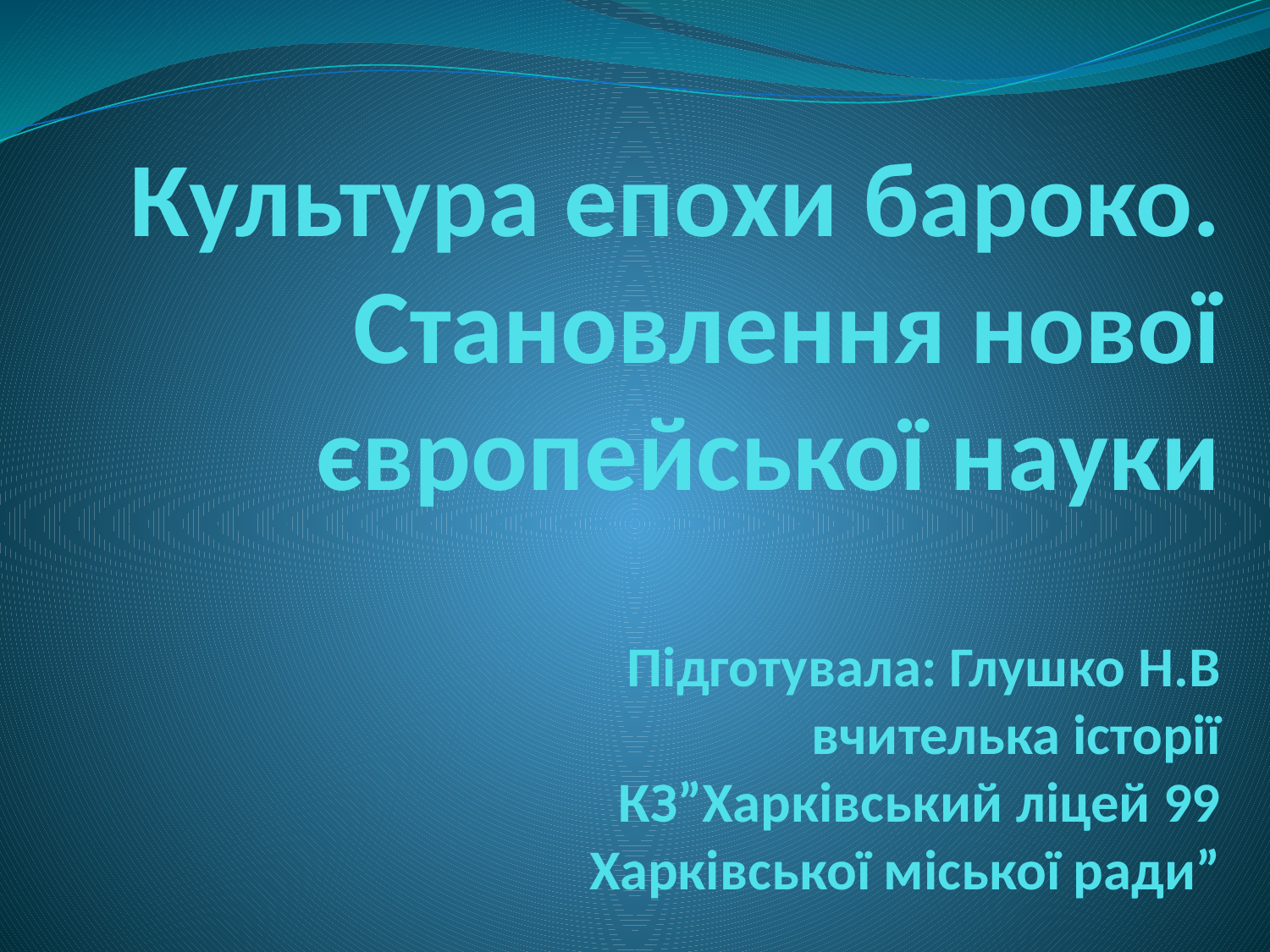

# Культура епохи бароко. Становлення нової європейської науки Підготувала: Глушко Н.В вчителька історії КЗ”Харківський ліцей 99 Харківської міської ради”